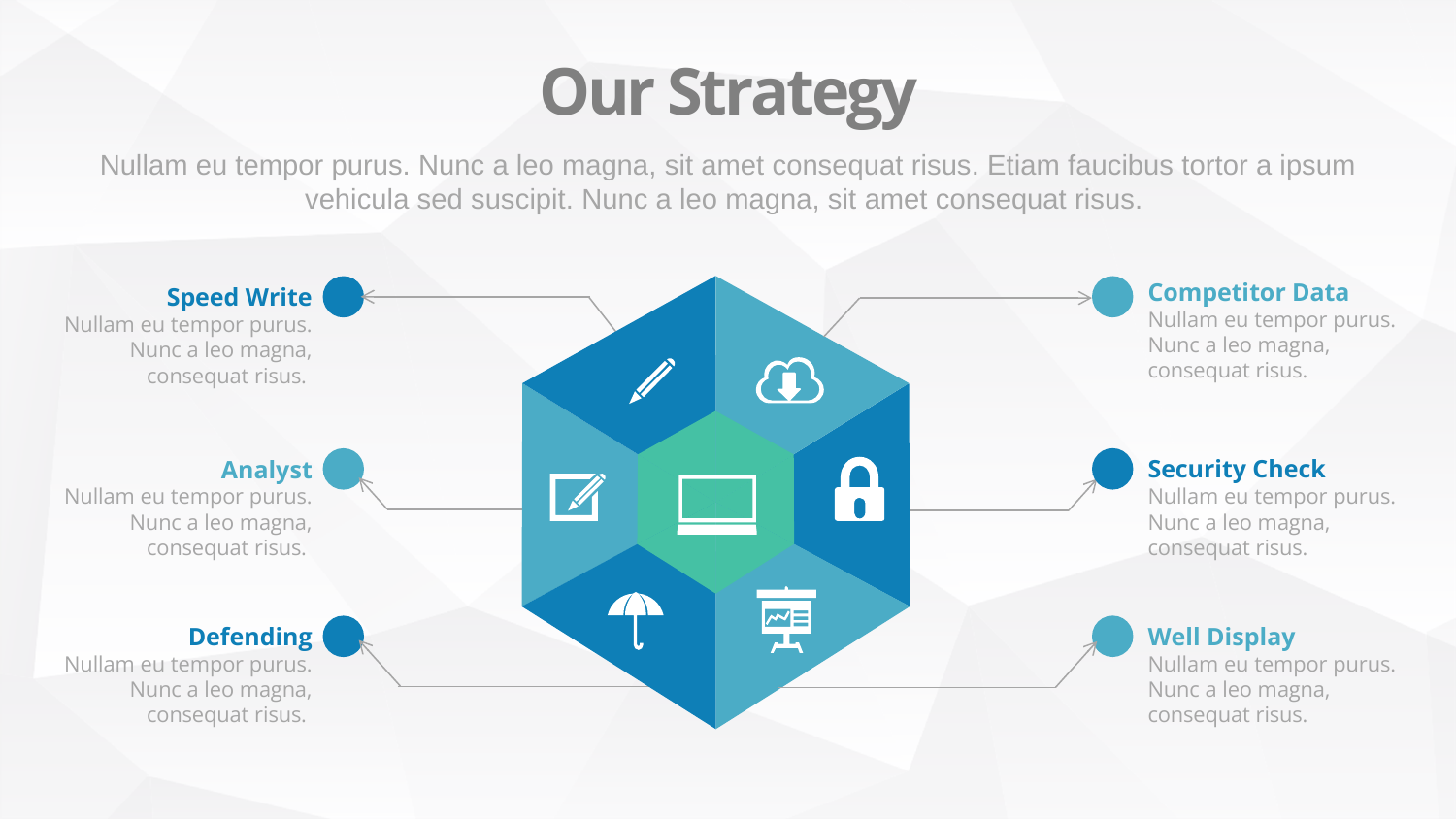

Our Strategy
Nullam eu tempor purus. Nunc a leo magna, sit amet consequat risus. Etiam faucibus tortor a ipsum vehicula sed suscipit. Nunc a leo magna, sit amet consequat risus.
Competitor Data
Nullam eu tempor purus. Nunc a leo magna, consequat risus.
Speed Write
Nullam eu tempor purus. Nunc a leo magna, consequat risus.

Security Check
Nullam eu tempor purus. Nunc a leo magna, consequat risus.
Analyst
Nullam eu tempor purus. Nunc a leo magna, consequat risus.

Well Display
Nullam eu tempor purus. Nunc a leo magna, consequat risus.
Defending
Nullam eu tempor purus. Nunc a leo magna, consequat risus.